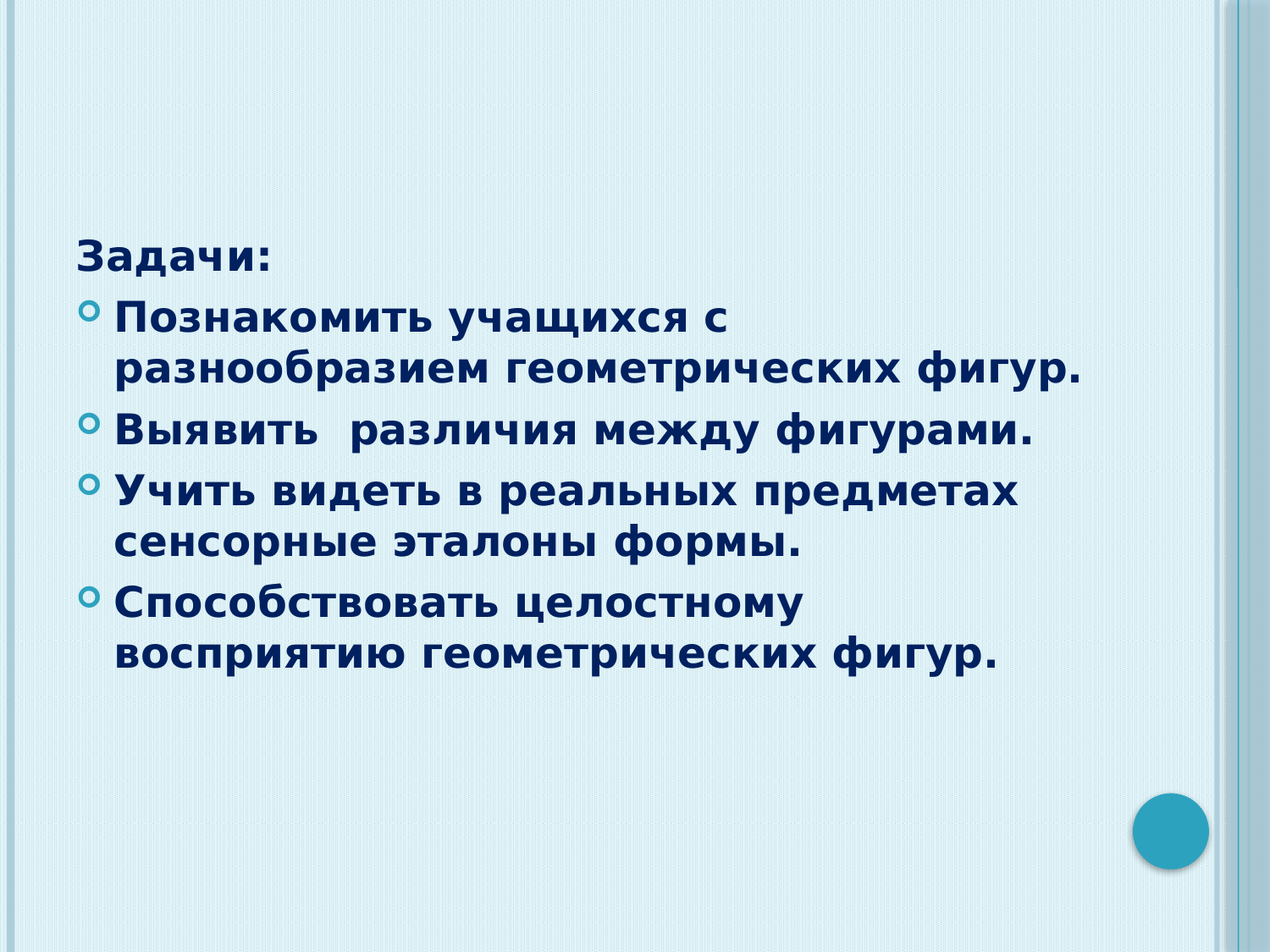

#
Задачи:
Познакомить учащихся с разнообразием геометрических фигур.
Выявить  различия между фигурами.
Учить видеть в реальных предметах сенсорные эталоны формы.
Способствовать целостному восприятию геометрических фигур.